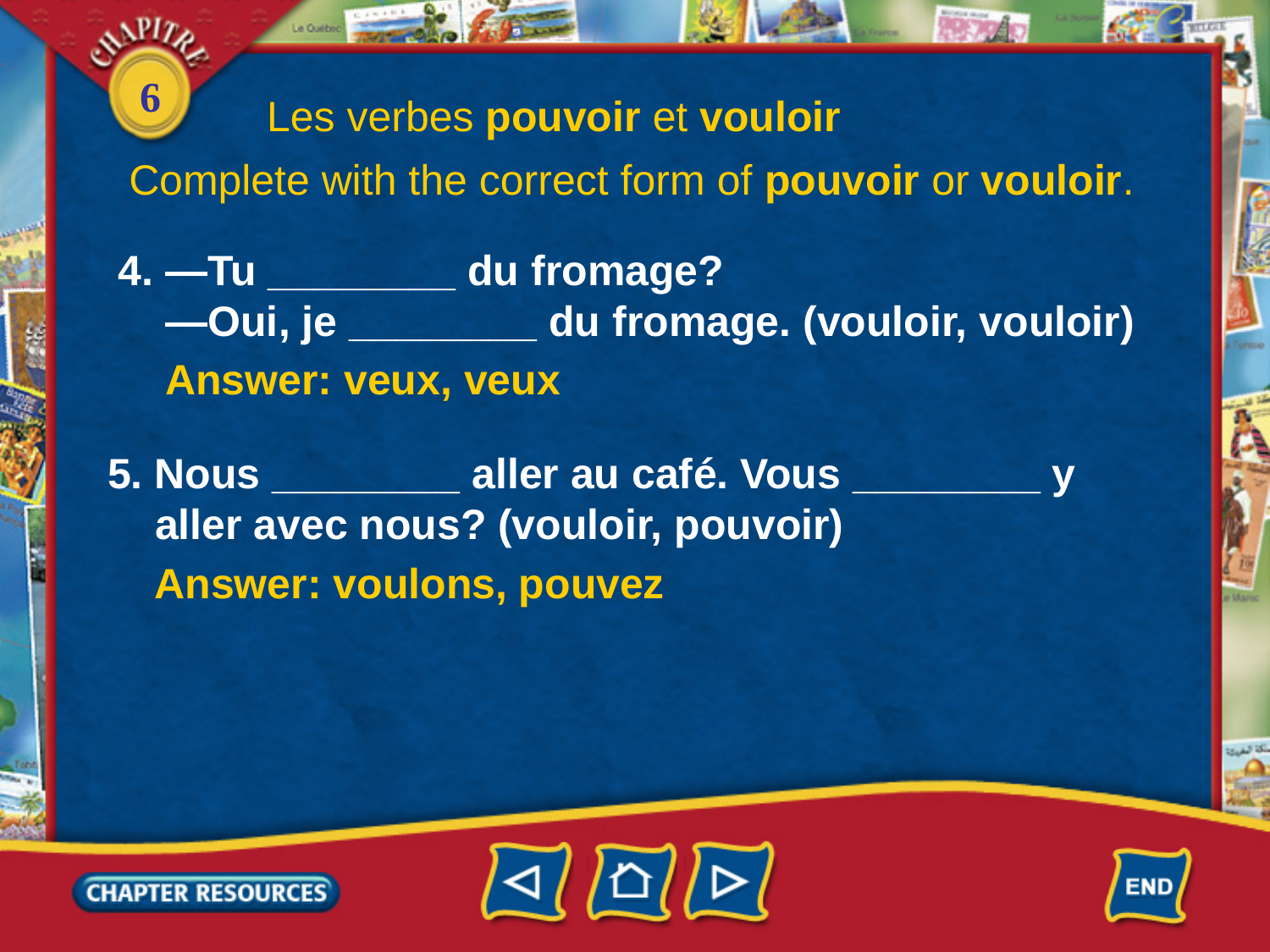

Les verbes pouvoir et vouloir
Complete with the correct form of pouvoir or vouloir.
4. —Tu ________ du fromage?
    —Oui, je ________ du fromage. (vouloir, vouloir)
    Answer: veux, veux
5. Nous ________ aller au café. Vous ________ y
    aller avec nous? (vouloir, pouvoir)
Answer: voulons, pouvez